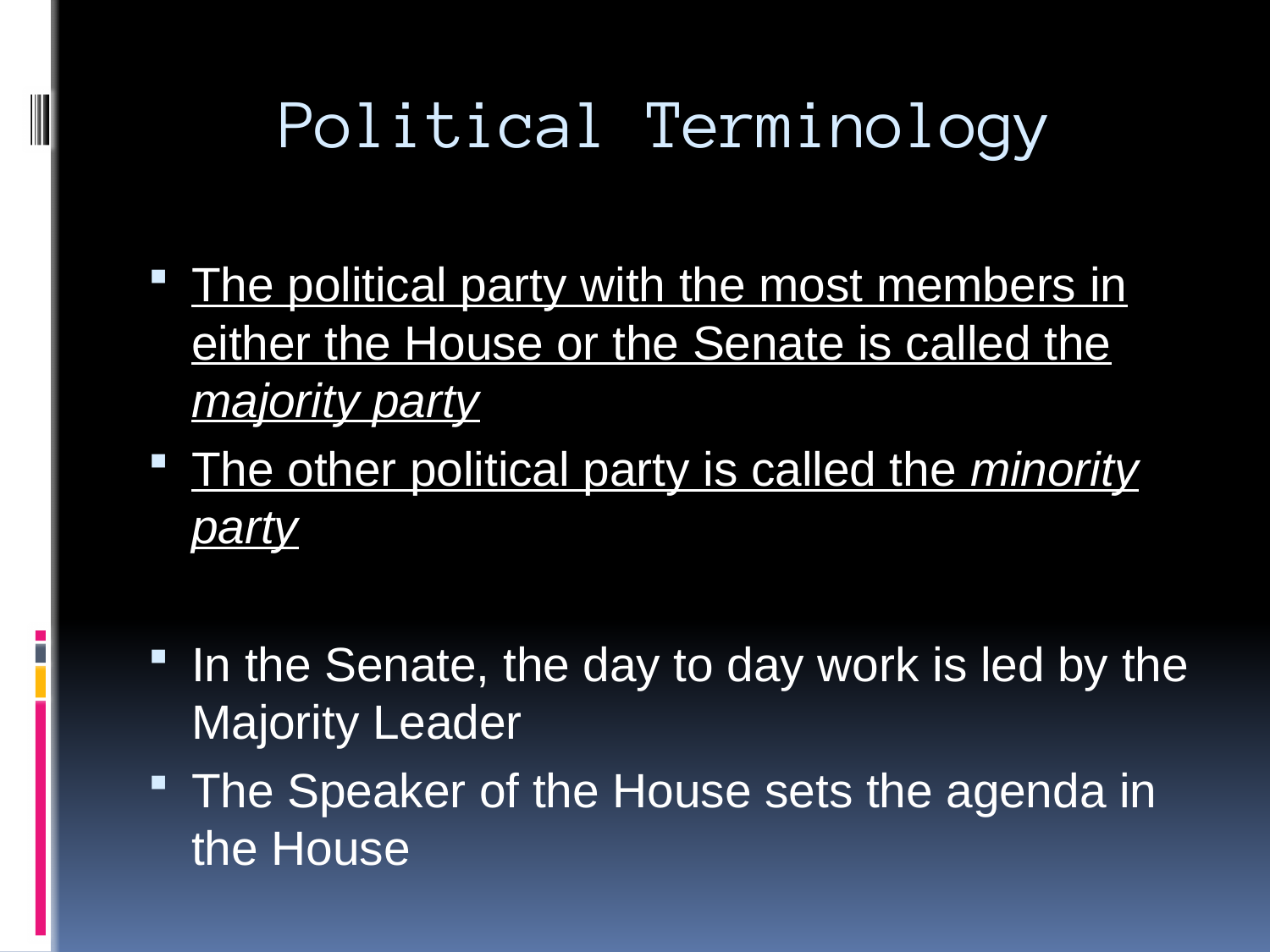

# Political Terminology
The political party with the most members in either the House or the Senate is called the majority party
The other political party is called the minority party

In the Senate, the day to day work is led by the Majority Leader
The Speaker of the House sets the agenda in the House